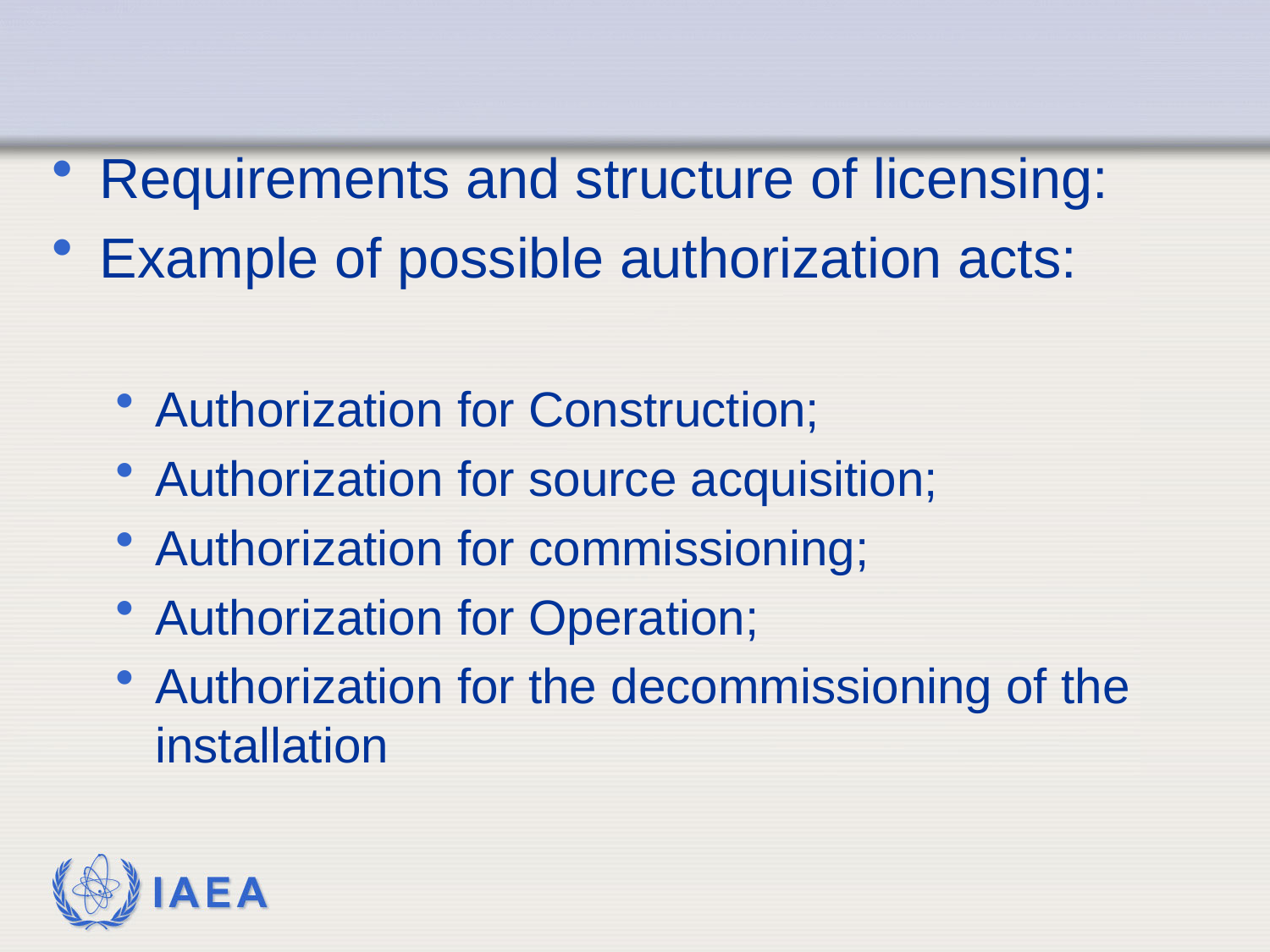

#
Requirements and structure of licensing:
Example of possible authorization acts:

Authorization for Construction;
Authorization for source acquisition;
Authorization for commissioning;
Authorization for Operation;
Authorization for the decommissioning of the installation